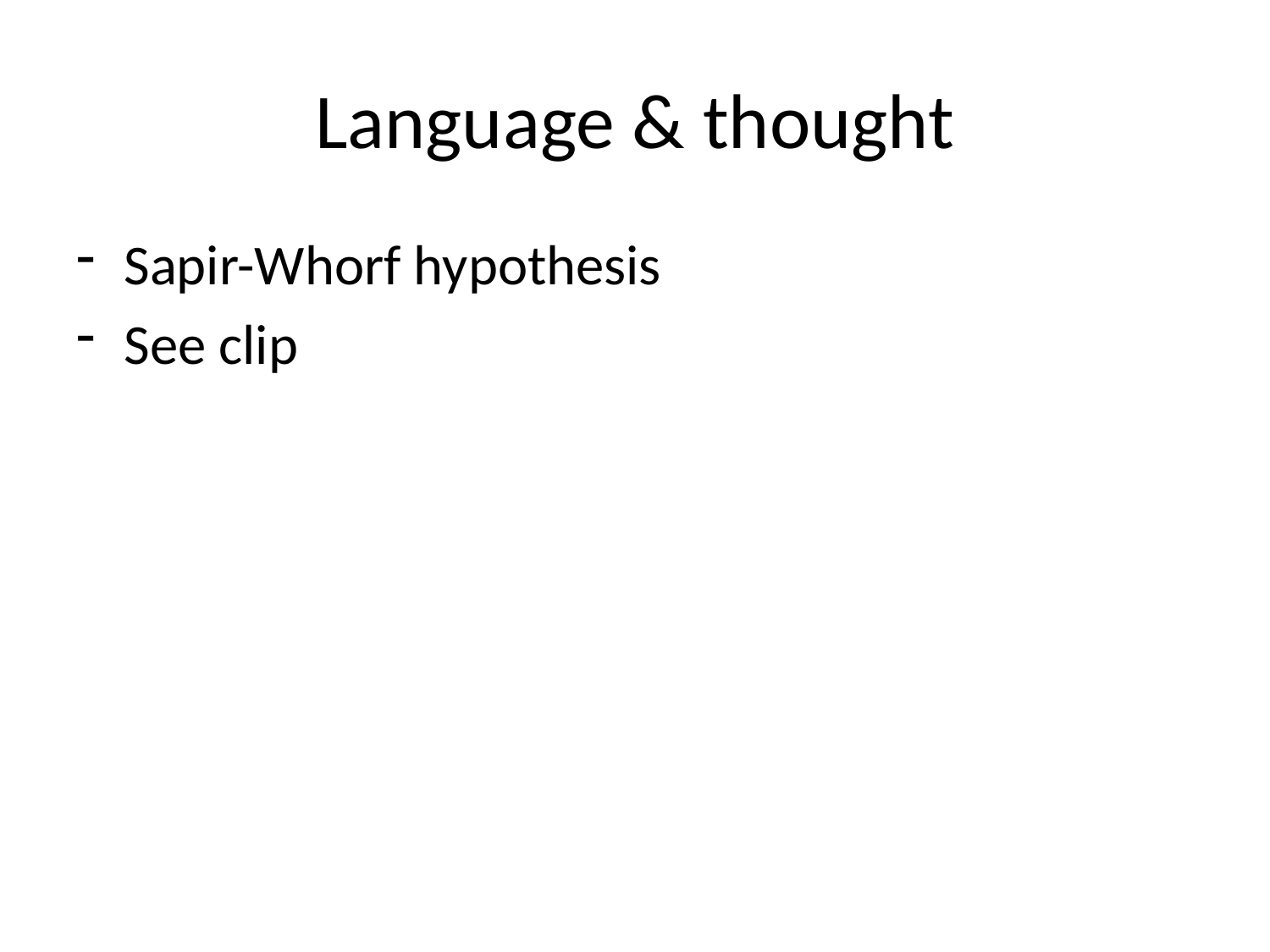

# Language & thought
Sapir-Whorf hypothesis
See clip